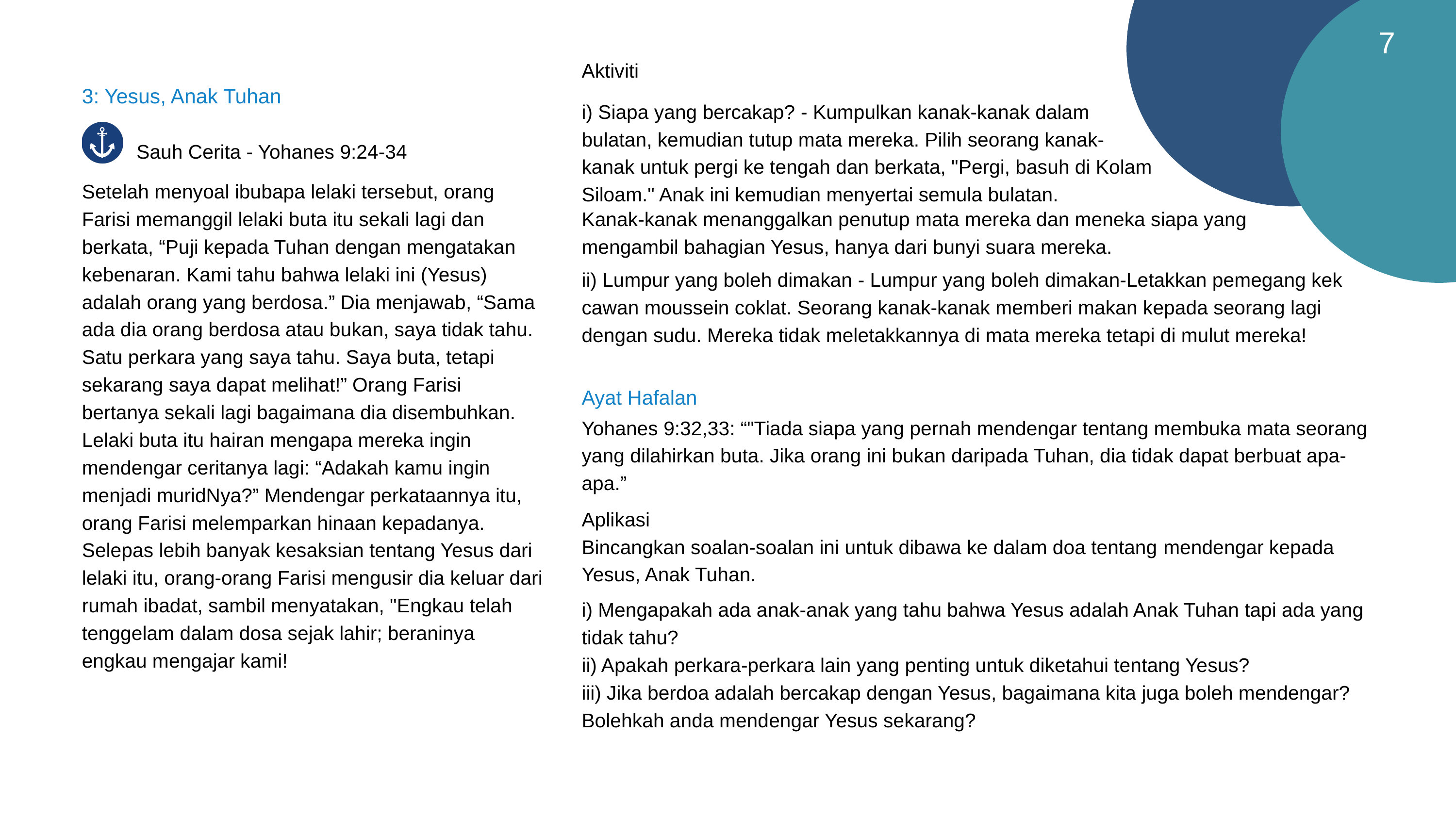

7
Aktiviti

i) Siapa yang bercakap? - Kumpulkan kanak-kanak dalam bulatan, kemudian tutup mata mereka. Pilih seorang kanak-kanak untuk pergi ke tengah dan berkata, "Pergi, basuh di Kolam Siloam." Anak ini kemudian menyertai semula bulatan.
3: Yesus, Anak Tuhan

          Sauh Cerita - Yohanes 9:24-34

Setelah menyoal ibubapa lelaki tersebut, orang Farisi memanggil lelaki buta itu sekali lagi dan berkata, “Puji kepada Tuhan dengan mengatakan kebenaran. Kami tahu bahwa lelaki ini (Yesus) adalah orang yang berdosa.” Dia menjawab, “Sama ada dia orang berdosa atau bukan, saya tidak tahu. Satu perkara yang saya tahu. Saya buta, tetapi sekarang saya dapat melihat!” Orang Farisi bertanya sekali lagi bagaimana dia disembuhkan. Lelaki buta itu hairan mengapa mereka ingin mendengar ceritanya lagi: “Adakah kamu ingin menjadi muridNya?” Mendengar perkataannya itu, orang Farisi melemparkan hinaan kepadanya. Selepas lebih banyak kesaksian tentang Yesus dari lelaki itu, orang-orang Farisi mengusir dia keluar dari rumah ibadat, sambil menyatakan, "Engkau telah tenggelam dalam dosa sejak lahir; beraninya engkau mengajar kami!

Kanak-kanak menanggalkan penutup mata mereka dan meneka siapa yang mengambil bahagian Yesus, hanya dari bunyi suara mereka.

ii) Lumpur yang boleh dimakan - Lumpur yang boleh dimakan-Letakkan pemegang kek cawan moussein coklat. Seorang kanak-kanak memberi makan kepada seorang lagi dengan sudu. Mereka tidak meletakkannya di mata mereka tetapi di mulut mereka!

Ayat Hafalan

Yohanes 9:32,33: “"Tiada siapa yang pernah mendengar tentang membuka mata seorang yang dilahirkan buta. Jika orang ini bukan daripada Tuhan, dia tidak dapat berbuat apa-apa.”

Aplikasi
Bincangkan soalan-soalan ini untuk dibawa ke dalam doa tentang mendengar kepada Yesus, Anak Tuhan.

i) Mengapakah ada anak-anak yang tahu bahwa Yesus adalah Anak Tuhan tapi ada yang tidak tahu?
ii) Apakah perkara-perkara lain yang penting untuk diketahui tentang Yesus?
iii) Jika berdoa adalah bercakap dengan Yesus, bagaimana kita juga boleh mendengar? Bolehkah anda mendengar Yesus sekarang?